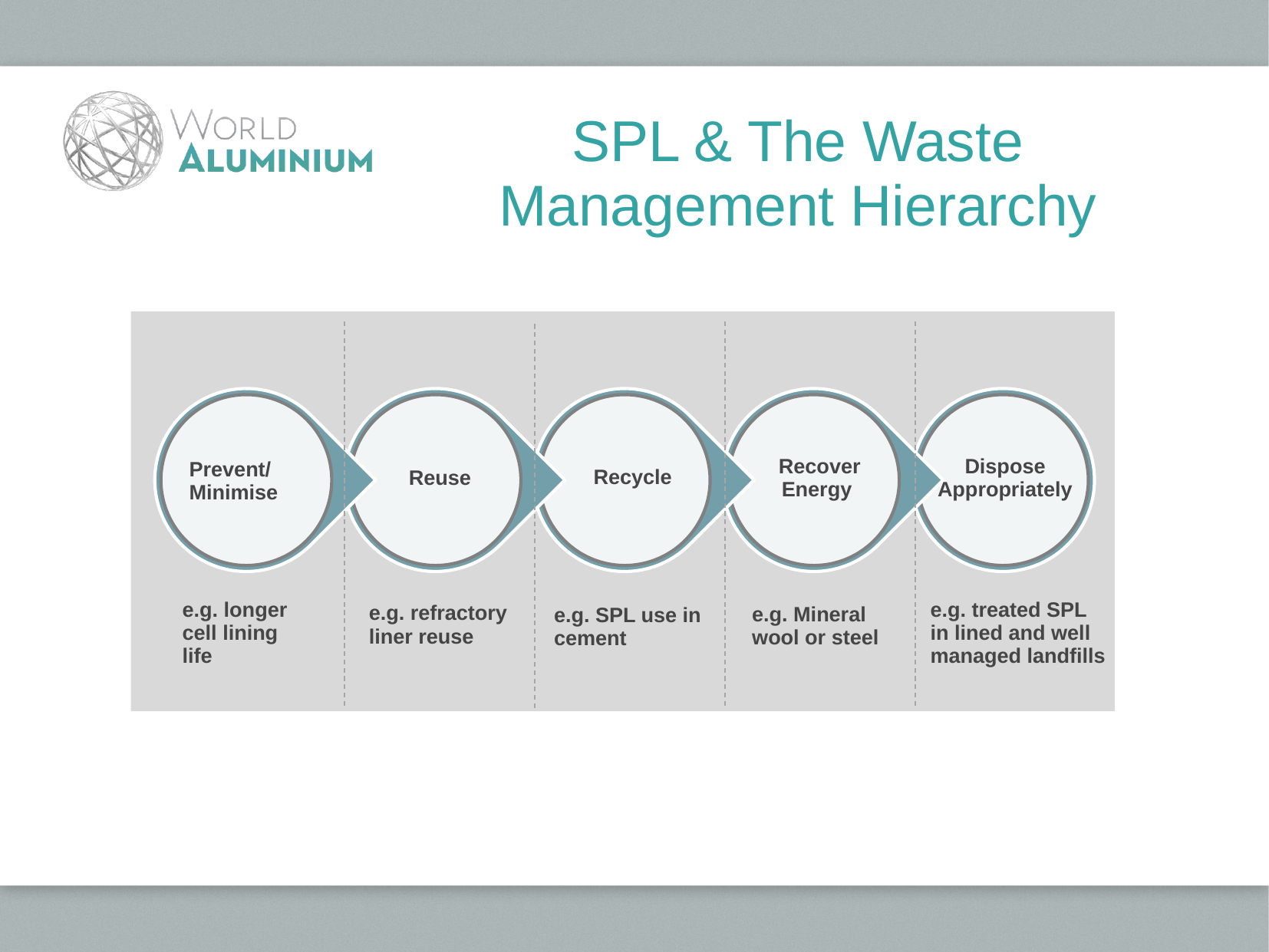

# SPL & The Waste Management Hierarchy

Recover Energy
Dispose
Appropriately
Prevent/ Minimise
Recycle
Reuse
e.g. longer cell lining life
e.g. treated SPL in lined and well managed landfills
e.g. refractory liner reuse
e.g. Mineral wool or steel
e.g. SPL use in cement